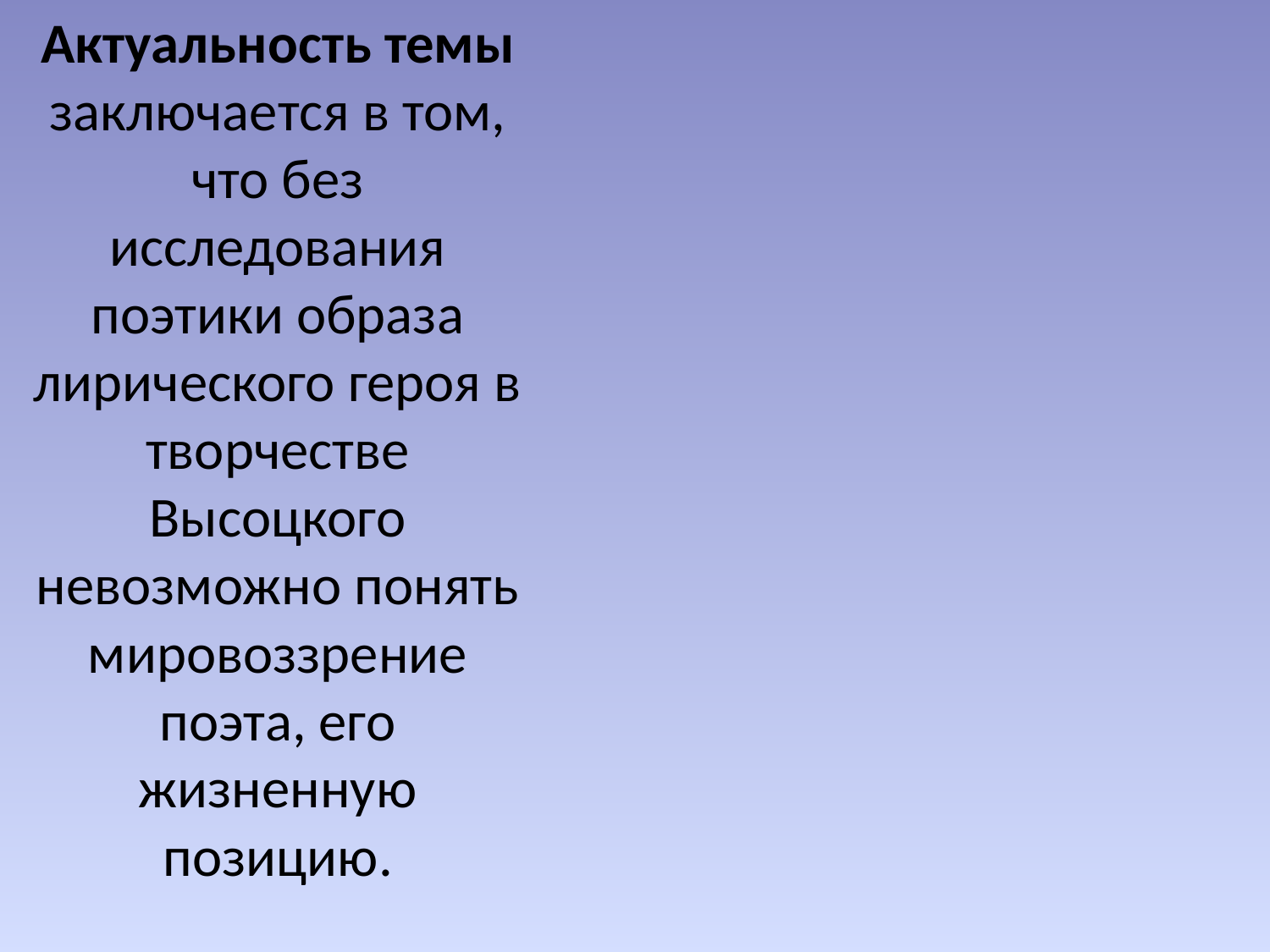

Актуальность темы заключается в том, что без исследования поэтики образа лирического героя в творчестве Высоцкого невозможно понять мировоззрение поэта, его жизненную позицию.